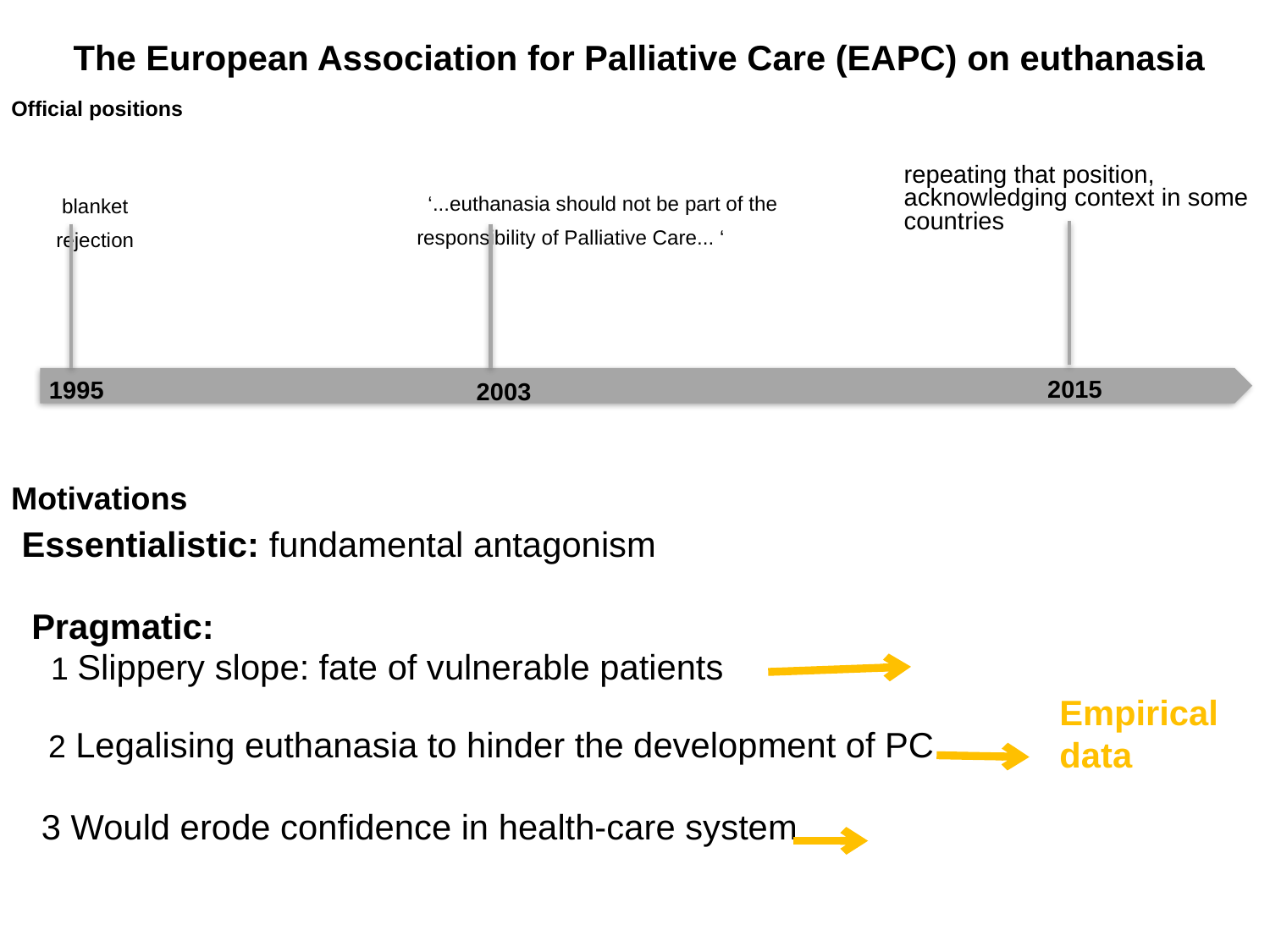

# The European Association for Palliative Care (EAPC) on euthanasia

Official positions

 ‘...euthanasia should not be part of the responsibility of Palliative Care... ‘
repeating that position,
acknowledging context in some
countries
blanket rejection
1995

2015
2003

Motivations

Essentialistic: fundamental antagonism

 Pragmatic:
   1 Slippery slope: fate of vulnerable patients

   2 Legalising euthanasia to hinder the development of PC

  3 Would erode confidence in health-care system
Empirical data